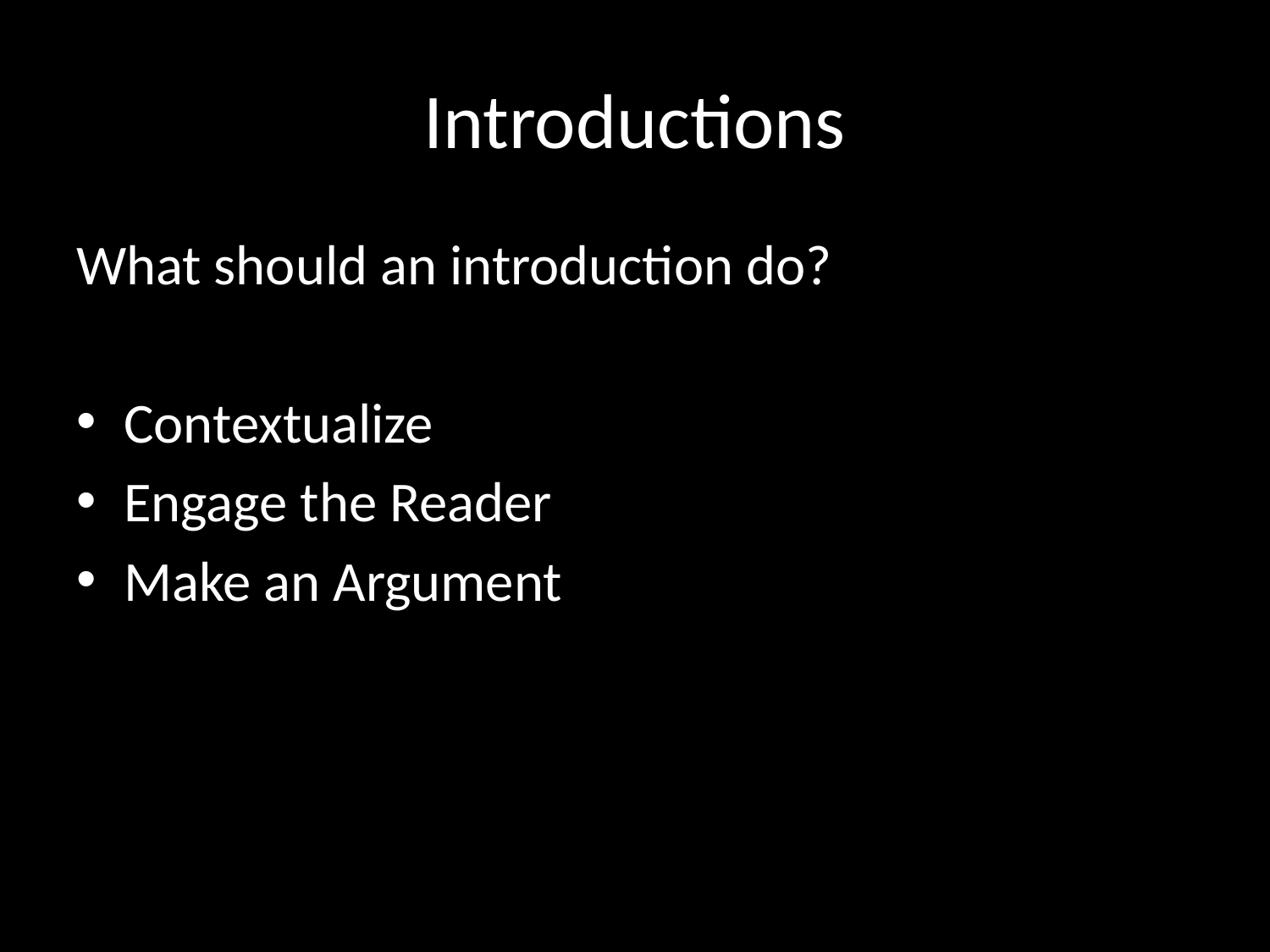

# Introductions
What should an introduction do?

Contextualize
Engage the Reader
Make an Argument